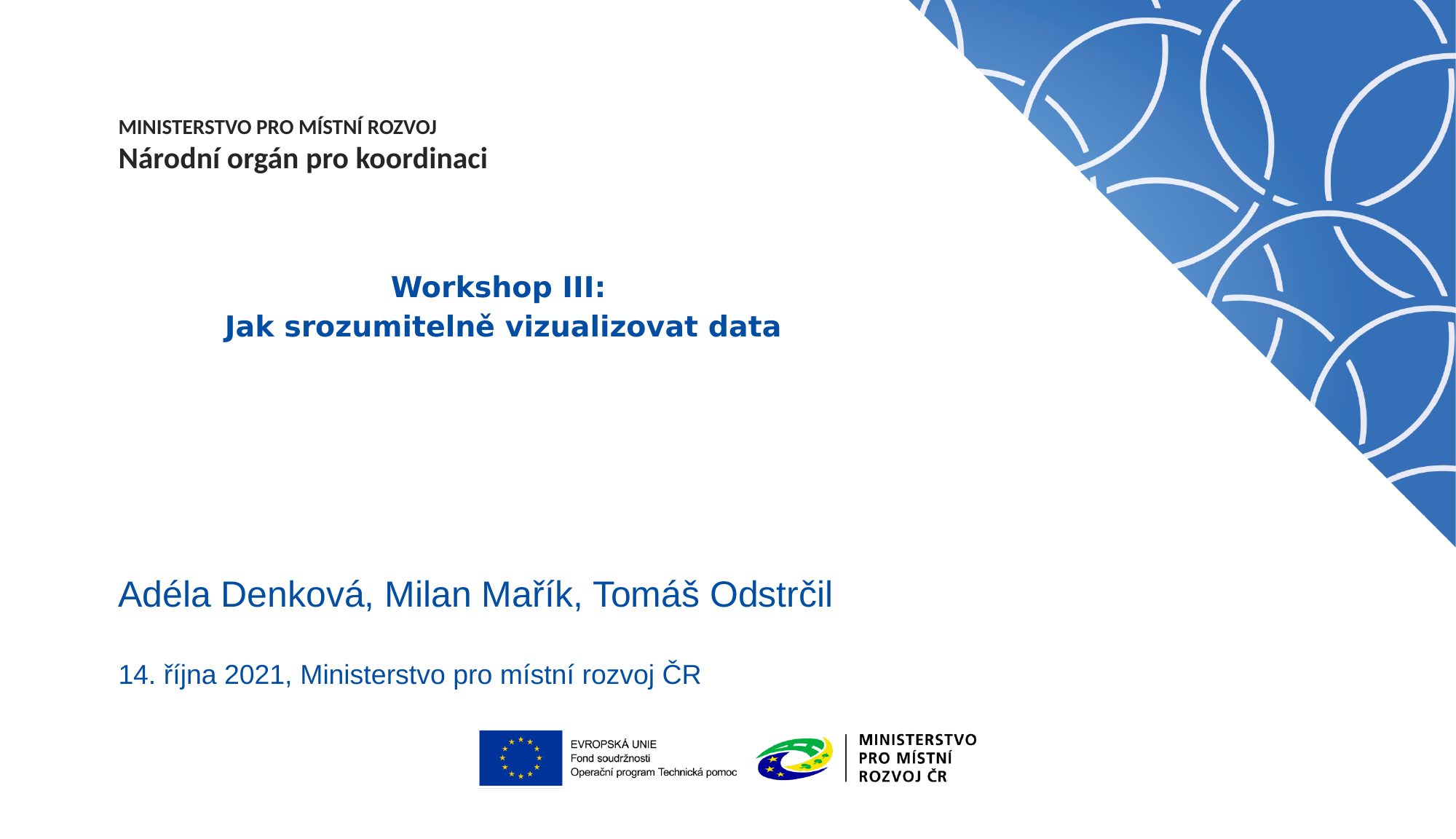

Workshop III:
Jak srozumitelně vizualizovat data
Adéla Denková, Milan Mařík, Tomáš Odstrčil
14. října 2021, Ministerstvo pro místní rozvoj ČR